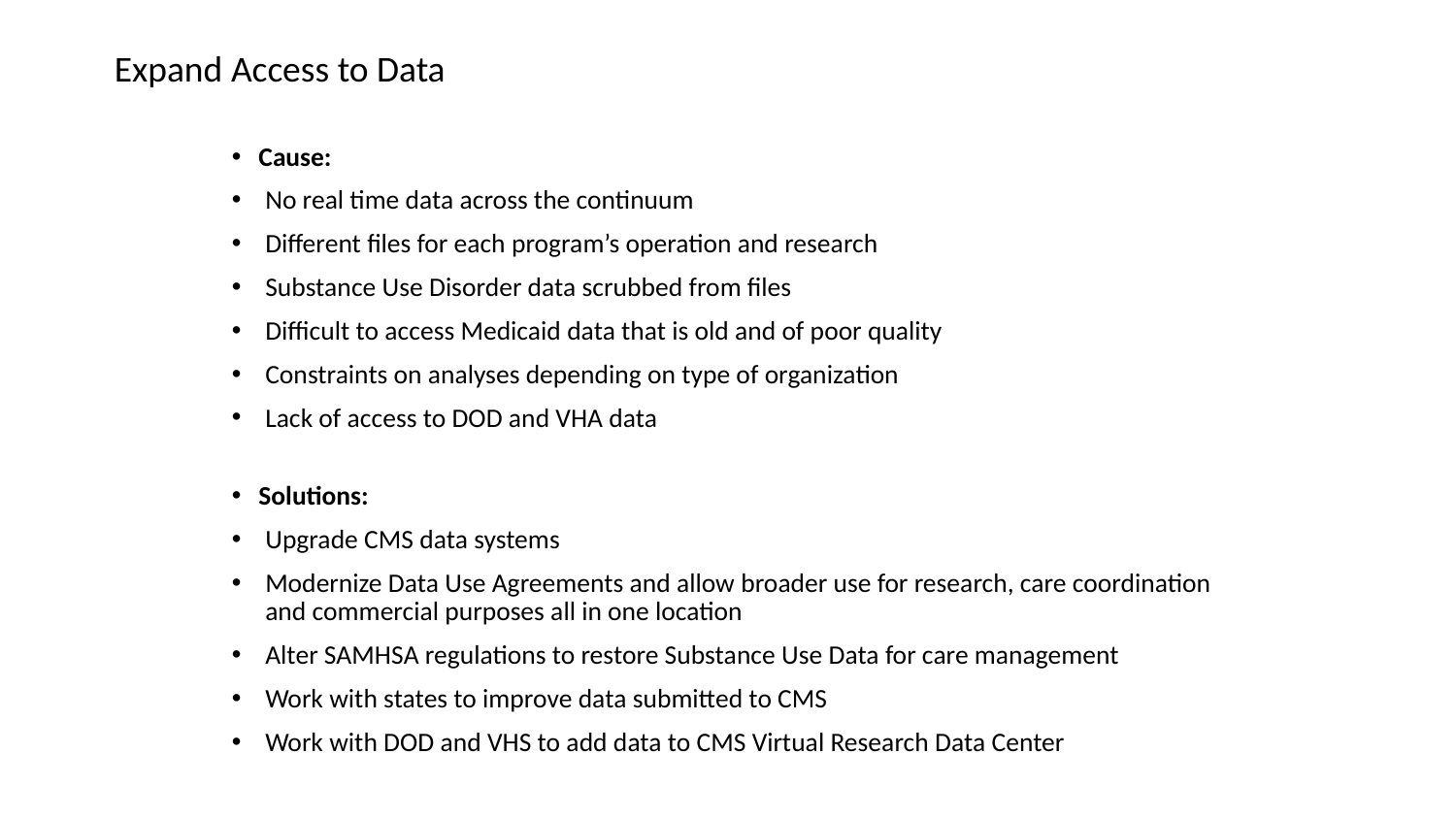

# Expand Access to Data
Cause:
No real time data across the continuum
Different files for each program’s operation and research
Substance Use Disorder data scrubbed from files
Difficult to access Medicaid data that is old and of poor quality
Constraints on analyses depending on type of organization
Lack of access to DOD and VHA data

Solutions:
Upgrade CMS data systems
Modernize Data Use Agreements and allow broader use for research, care coordination and commercial purposes all in one location
Alter SAMHSA regulations to restore Substance Use Data for care management
Work with states to improve data submitted to CMS
Work with DOD and VHS to add data to CMS Virtual Research Data Center